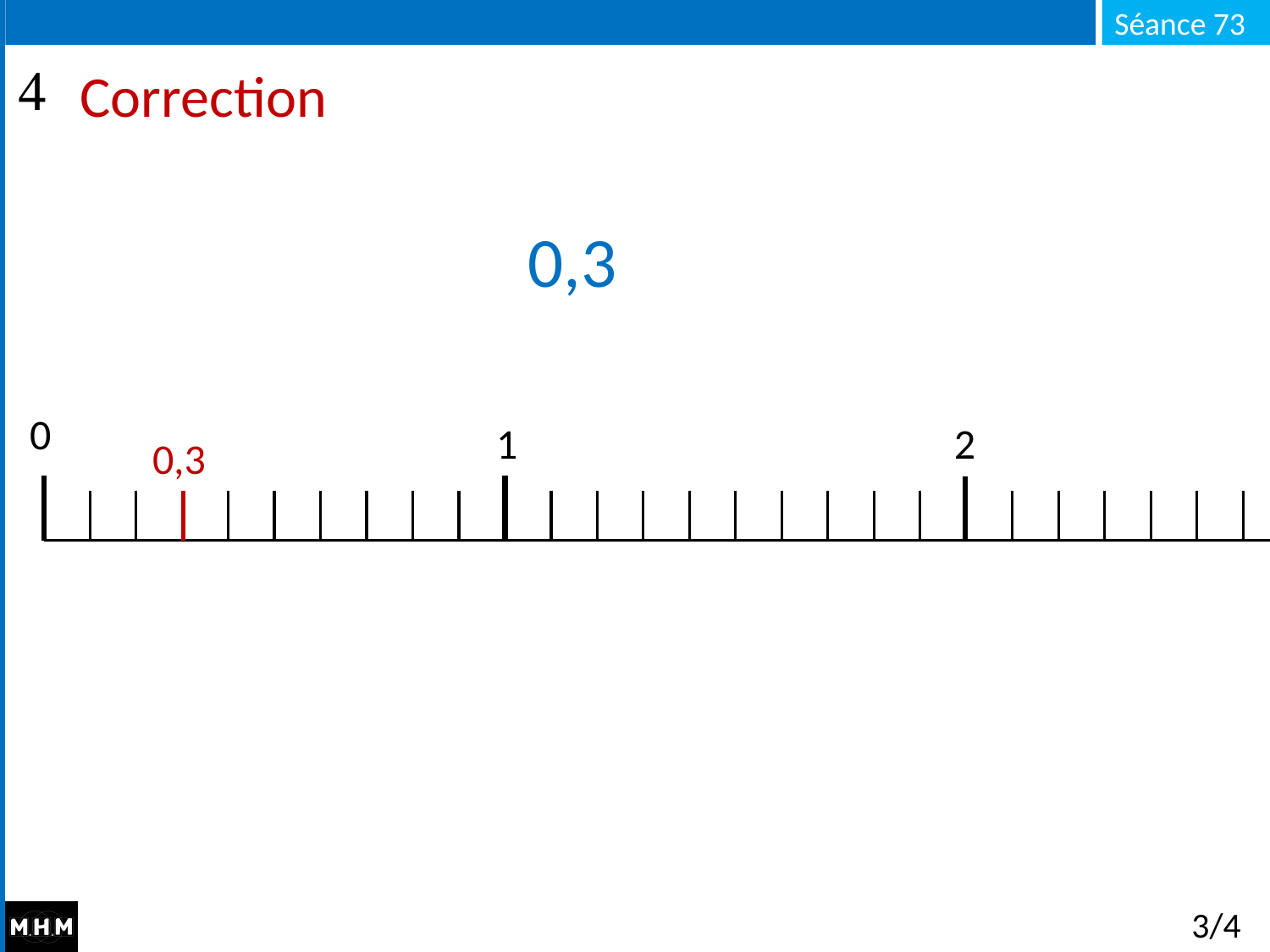

# Correction
0,3
0
2
1
0,3
3/4